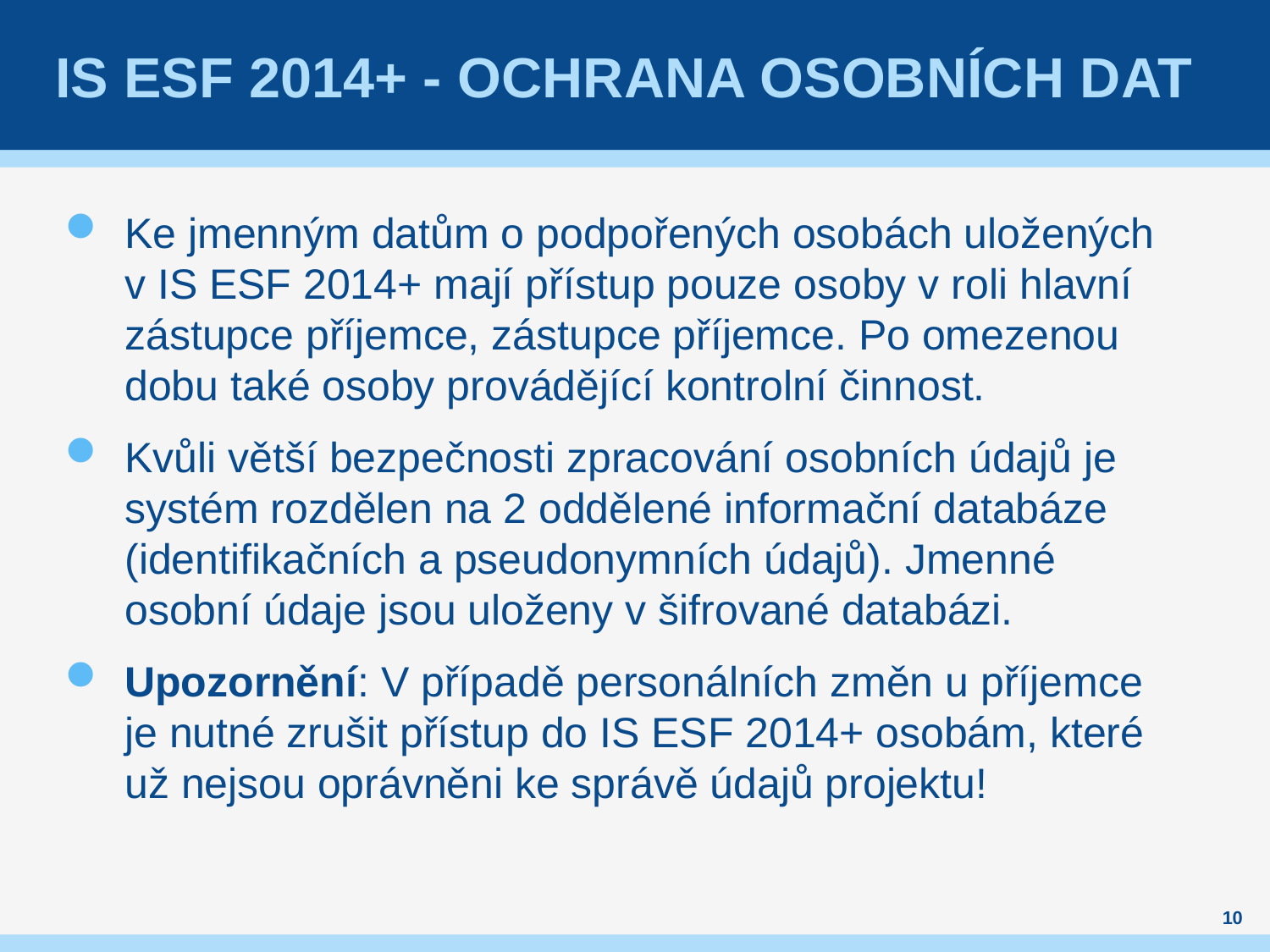

# IS ESF 2014+ - ochrana osobních dat
Ke jmenným datům o podpořených osobách uložených v IS ESF 2014+ mají přístup pouze osoby v roli hlavní zástupce příjemce, zástupce příjemce. Po omezenou dobu také osoby provádějící kontrolní činnost.
Kvůli větší bezpečnosti zpracování osobních údajů je systém rozdělen na 2 oddělené informační databáze (identifikačních a pseudonymních údajů). Jmenné osobní údaje jsou uloženy v šifrované databázi.
Upozornění: V případě personálních změn u příjemce je nutné zrušit přístup do IS ESF 2014+ osobám, které už nejsou oprávněni ke správě údajů projektu!
10